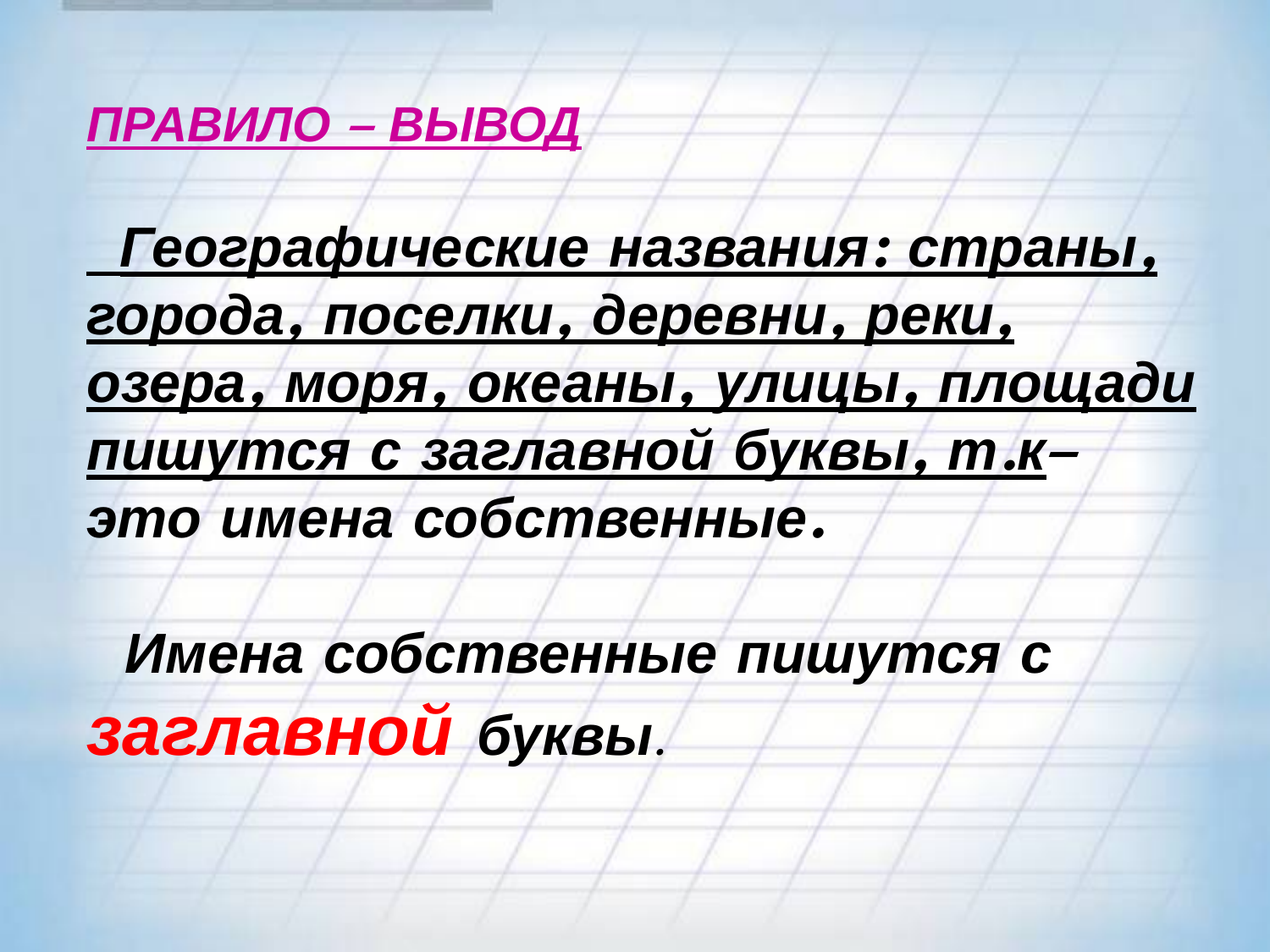

ПРАВИЛО – ВЫВОД

  Географические названия: страны, города, поселки, деревни, реки, озера, моря, океаны, улицы, площади пишутся с заглавной буквы, т.к– это имена собственные.

  Имена собственные пишутся с заглавной буквы.